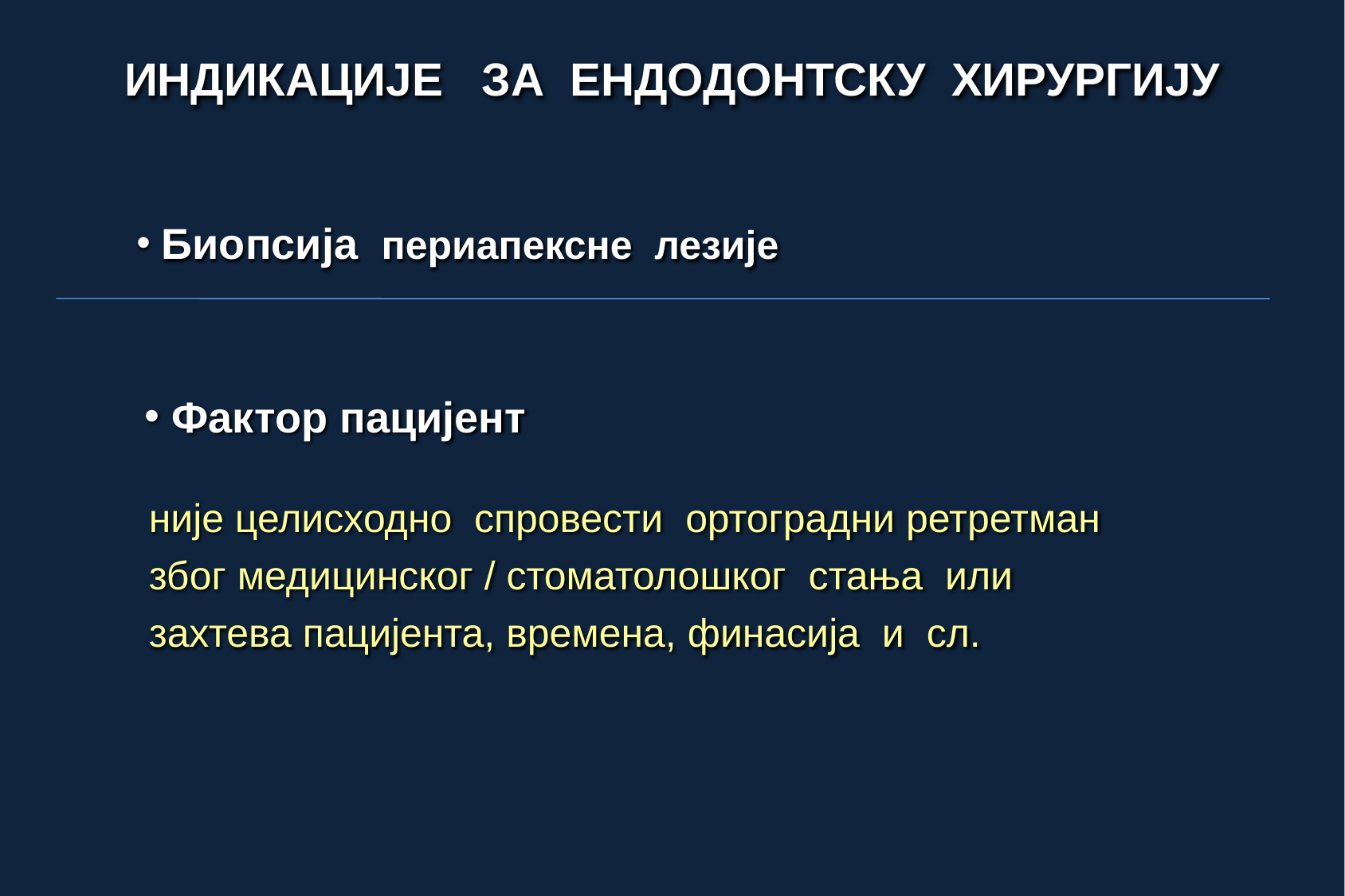

ИНДИКАЦИЈЕ   ЗА  ЕНДОДОНТСКУ  ХИРУРГИЈУ
 Биопсија  периапексне  лезије
 Фактор пацијент
 није целисходно  спровести  ортоградни ретретман
 због медицинског / стоматолошког  стања  или
 захтева пацијента, времена, финасија  и  сл.